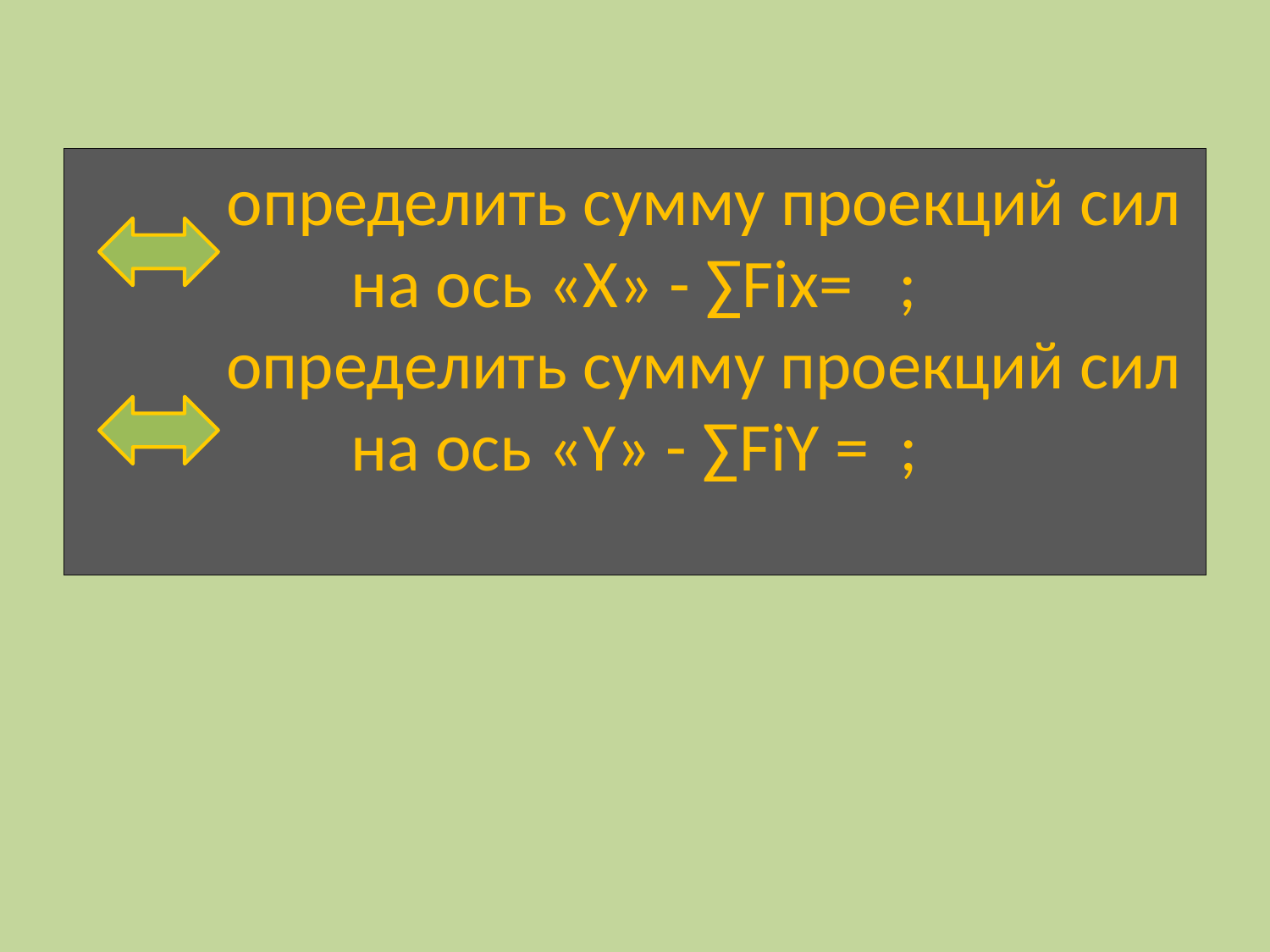

# определить сумму проекций сил на ось «Х» - ∑Fiх=   ; определить сумму проекций сил на ось «Υ» - ∑FiΥ =  ;